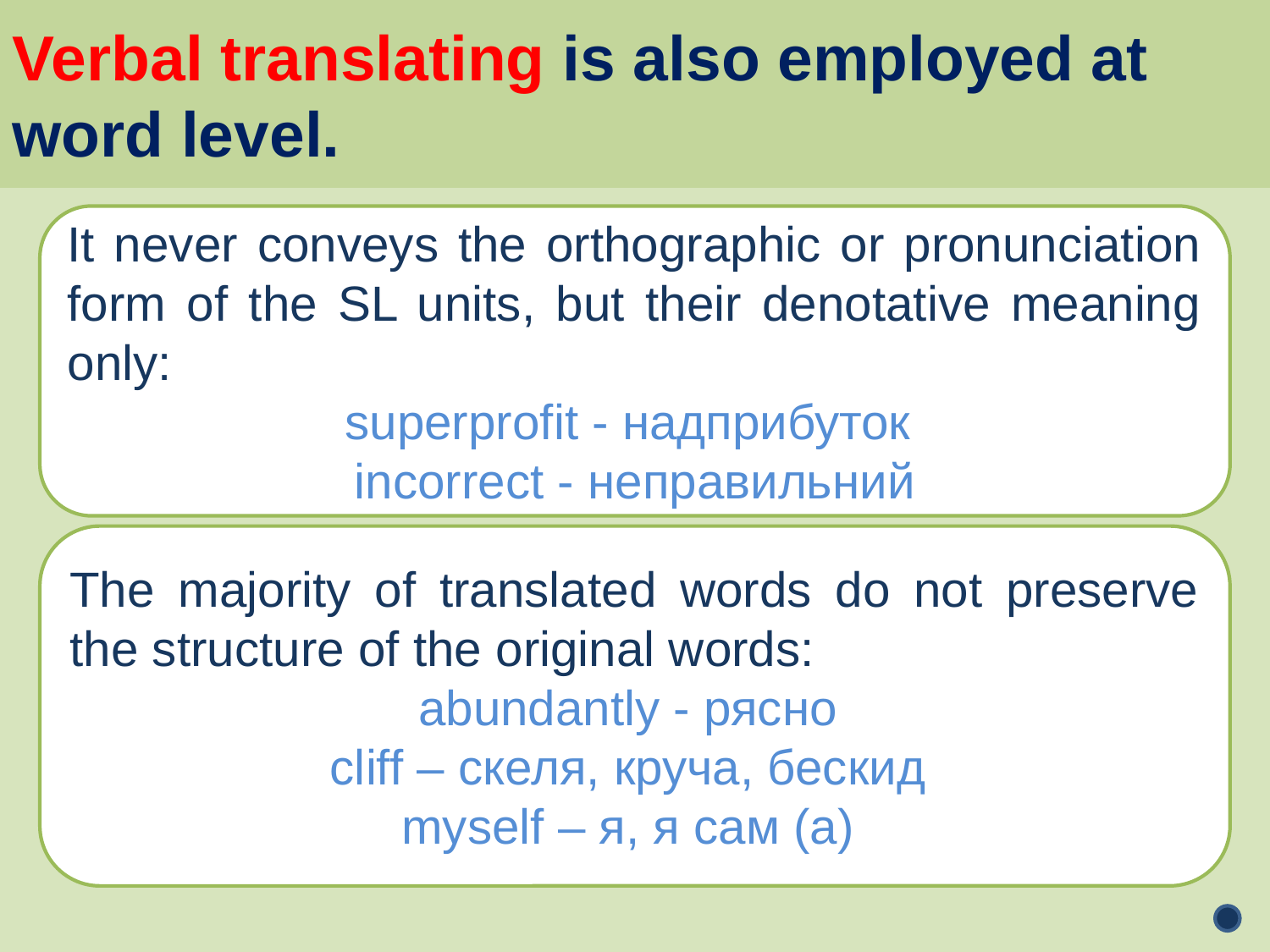

Verbal translating is also employed at word level.
It never conveys the orthographic or pronunciation form of the SL units, but their denotative meaning only:
superprofit - надприбуток
incorrect - неправильний
The majority of translated words do not preserve the structure of the original words:
abundantly - рясно
cliff – скеля, круча, бескид
myself – я, я сам (а)